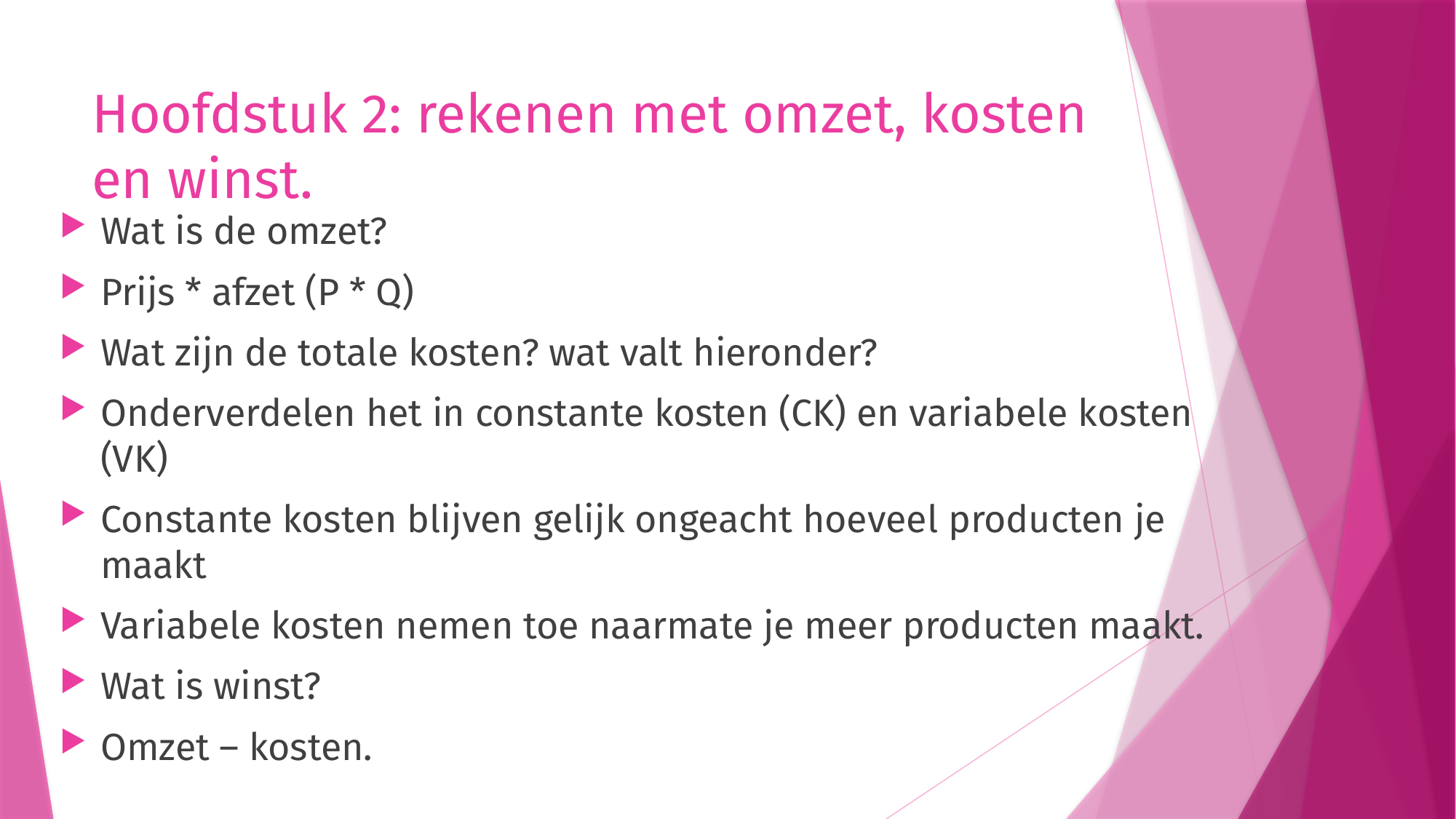

# Hoofdstuk 2: rekenen met omzet, kosten en winst.
Wat is de omzet?
Prijs * afzet (P * Q)
Wat zijn de totale kosten? wat valt hieronder?
Onderverdelen het in constante kosten (CK) en variabele kosten (VK)
Constante kosten blijven gelijk ongeacht hoeveel producten je maakt
Variabele kosten nemen toe naarmate je meer producten maakt.
Wat is winst?
Omzet – kosten.